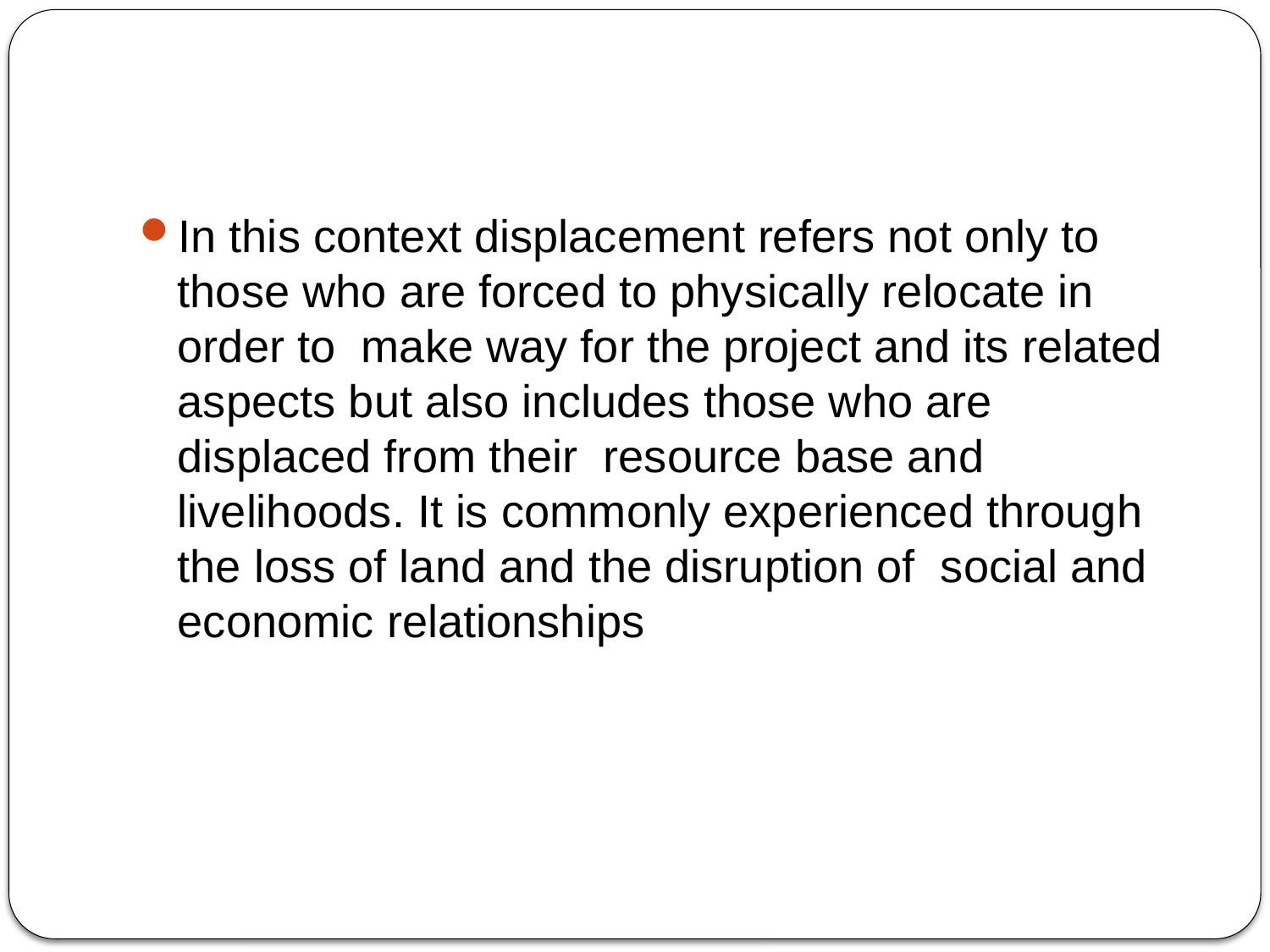

#
In this context displacement refers not only to those who are forced to physically relocate in order to  make way for the project and its related aspects but also includes those who are displaced from their  resource base and livelihoods. It is commonly experienced through the loss of land and the disruption of  social and economic relationships